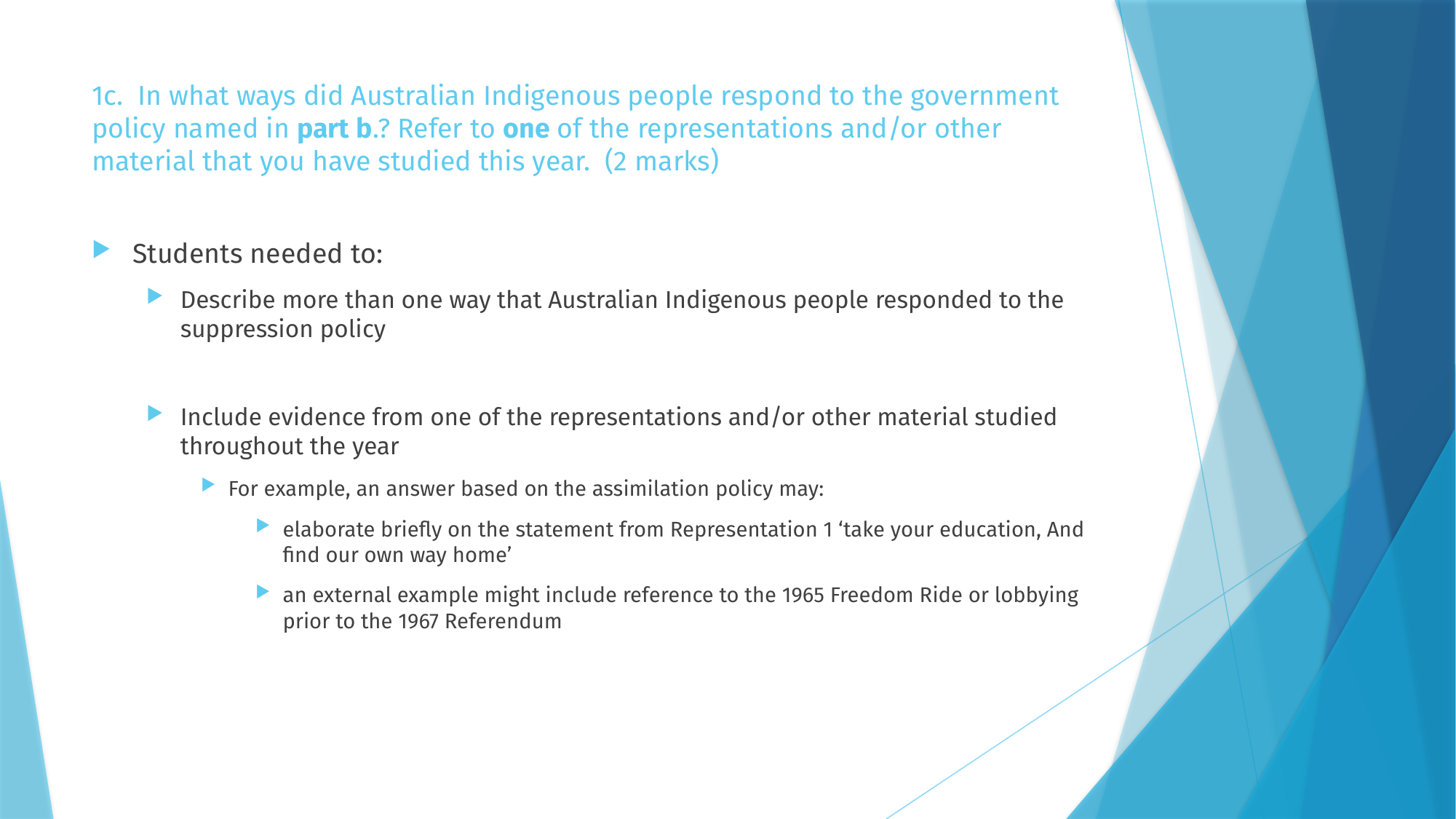

# 1c.  In what ways did Australian Indigenous people respond to the government policy named in part b.? Refer to one of the representations and/or other material that you have studied this year.  (2 marks)
Students needed to:
Describe more than one way that Australian Indigenous people responded to the suppression policy

Include evidence from one of the representations and/or other material studied throughout the year
For example, an answer based on the assimilation policy may:
elaborate briefly on the statement from Representation 1 ‘take your education, And find our own way home’
an external example might include reference to the 1965 Freedom Ride or lobbying prior to the 1967 Referendum